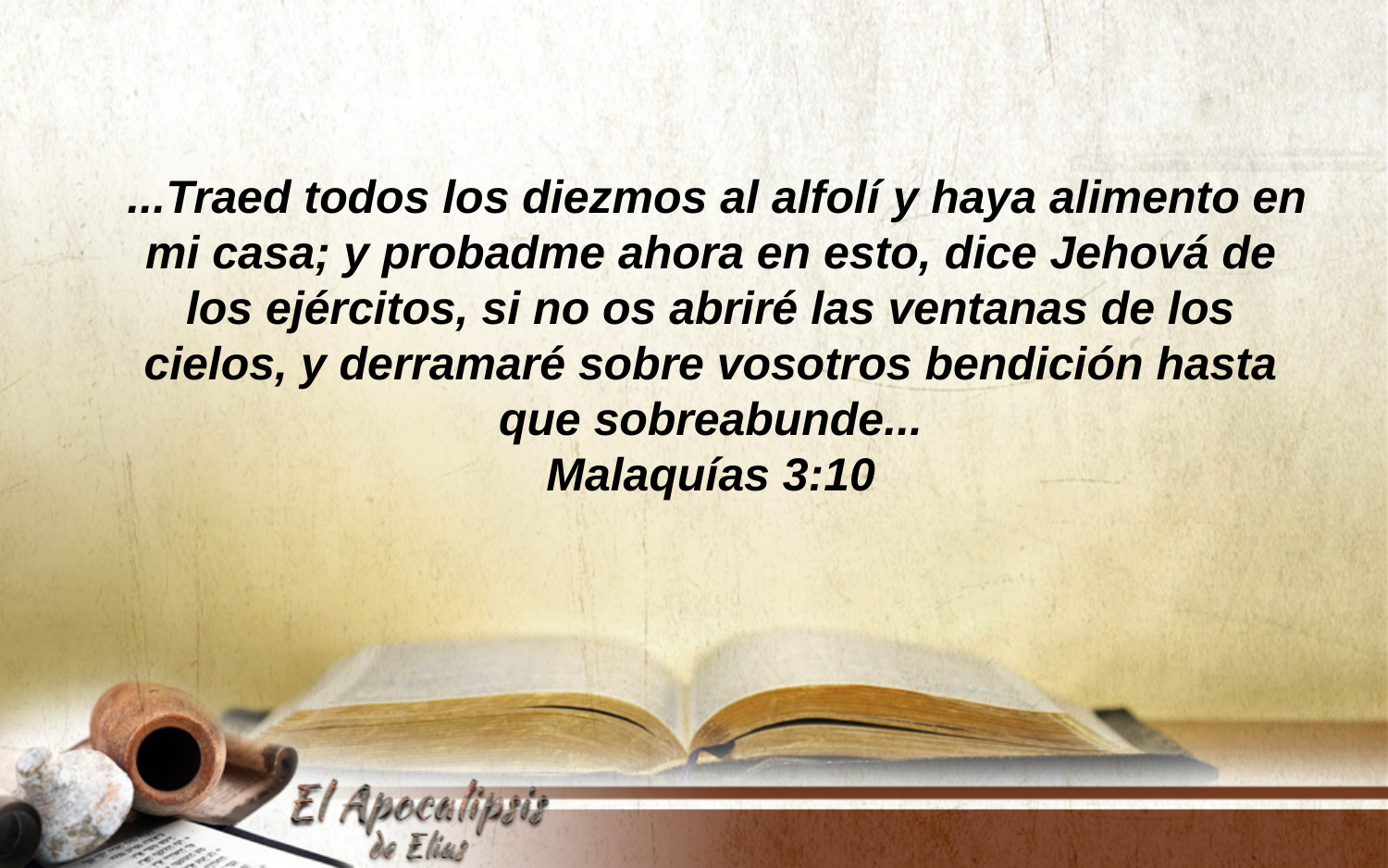

...Traed todos los diezmos al alfolí y haya alimento en mi casa; y probadme ahora en esto, dice Jehová de los ejércitos, si no os abriré las ventanas de los cielos, y derramaré sobre vosotros bendición hasta que sobreabunde...
Malaquías 3:10